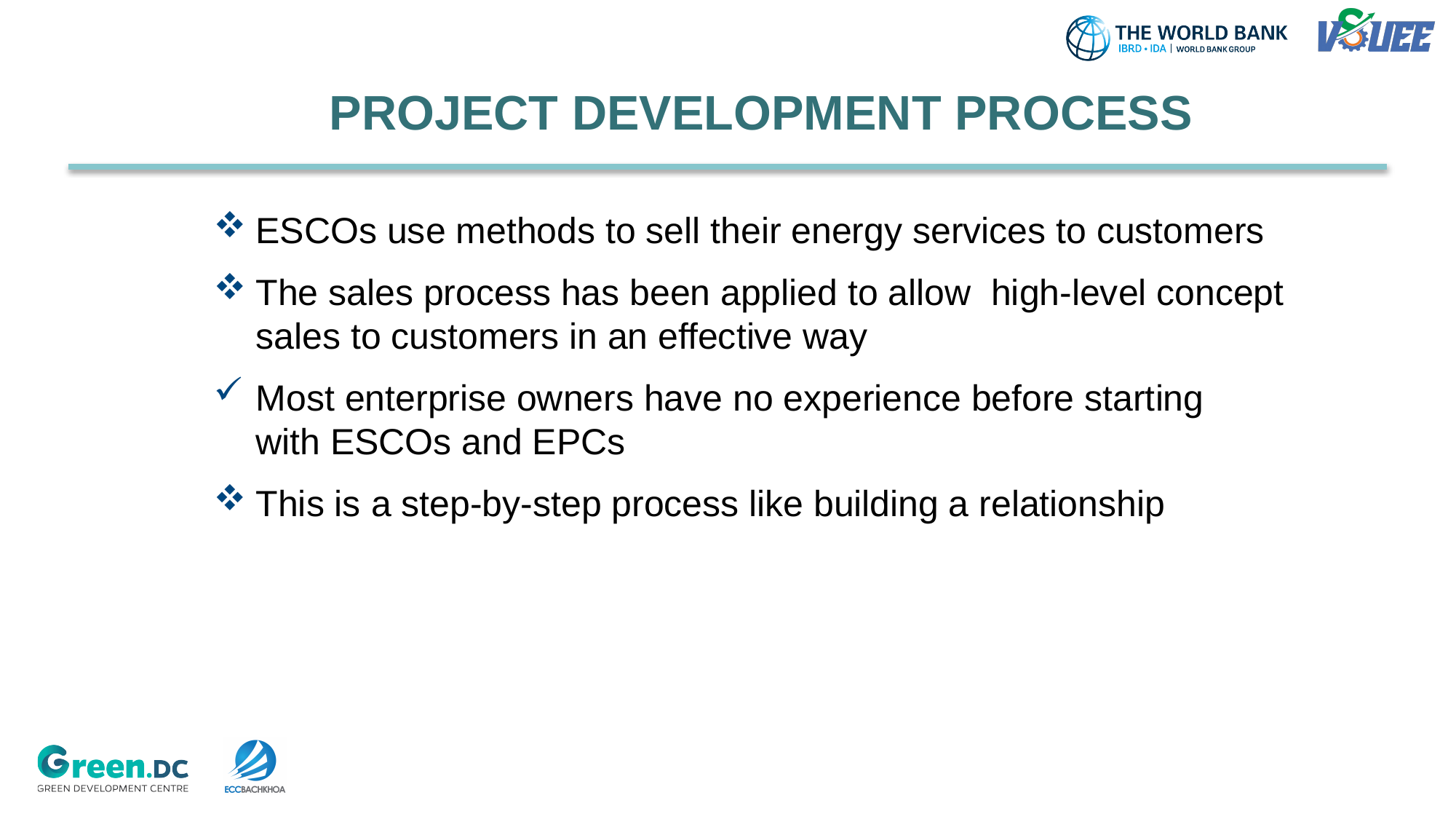

# Project development process
ESCOs use methods to sell their energy services to customers
The sales process has been applied to allow  high-level concept sales to customers in an effective way
Most enterprise owners have no experience before starting   with ESCOs and EPCs
This is a step-by-step process like building a relationship